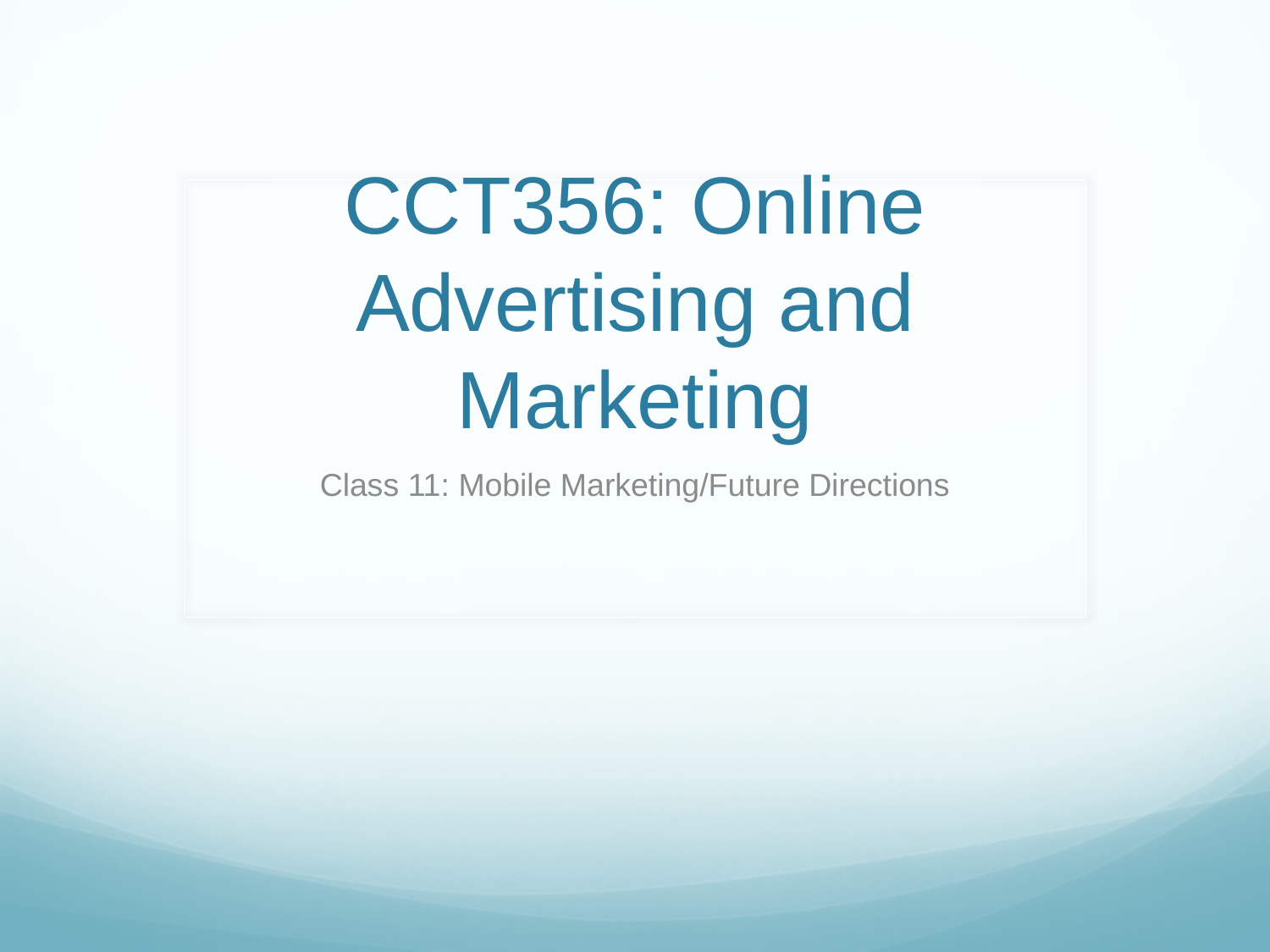

# CCT356: Online Advertising and Marketing
Class 11: Mobile Marketing/Future Directions